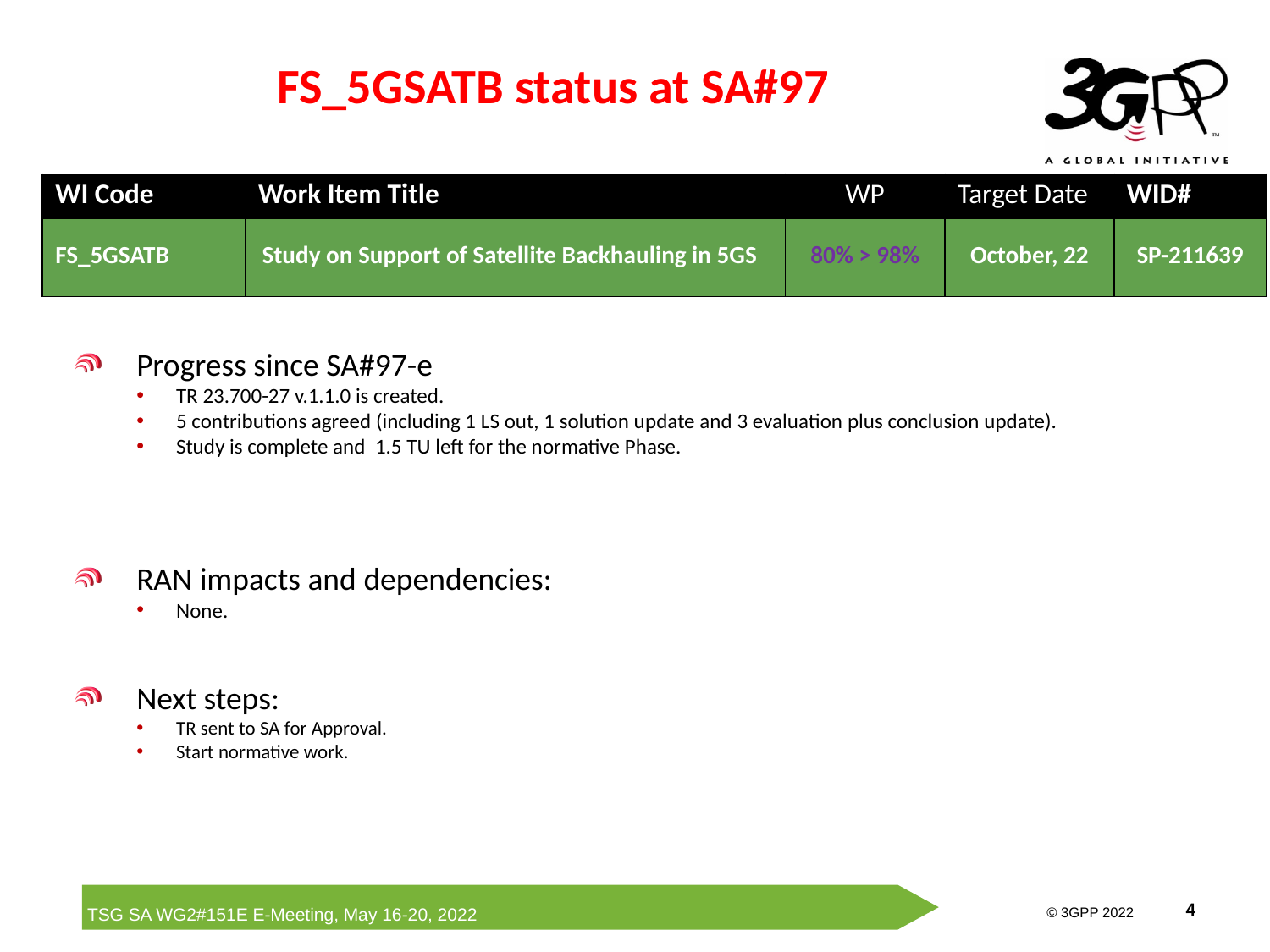

# FS_5GSATB status at SA#97
| WI Code | Work Item Title | WP | Target Date | WID# |
| --- | --- | --- | --- | --- |
| FS\_5GSATB | Study on Support of Satellite Backhauling in 5GS | 80% > 98% | October, 22 | SP-211639 |
Progress since SA#97-e
TR 23.700-27 v.1.1.0 is created.
5 contributions agreed (including 1 LS out, 1 solution update and 3 evaluation plus conclusion update).
Study is complete and  1.5 TU left for the normative Phase.

RAN impacts and dependencies:
None.

Next steps:
TR sent to SA for Approval.
Start normative work.